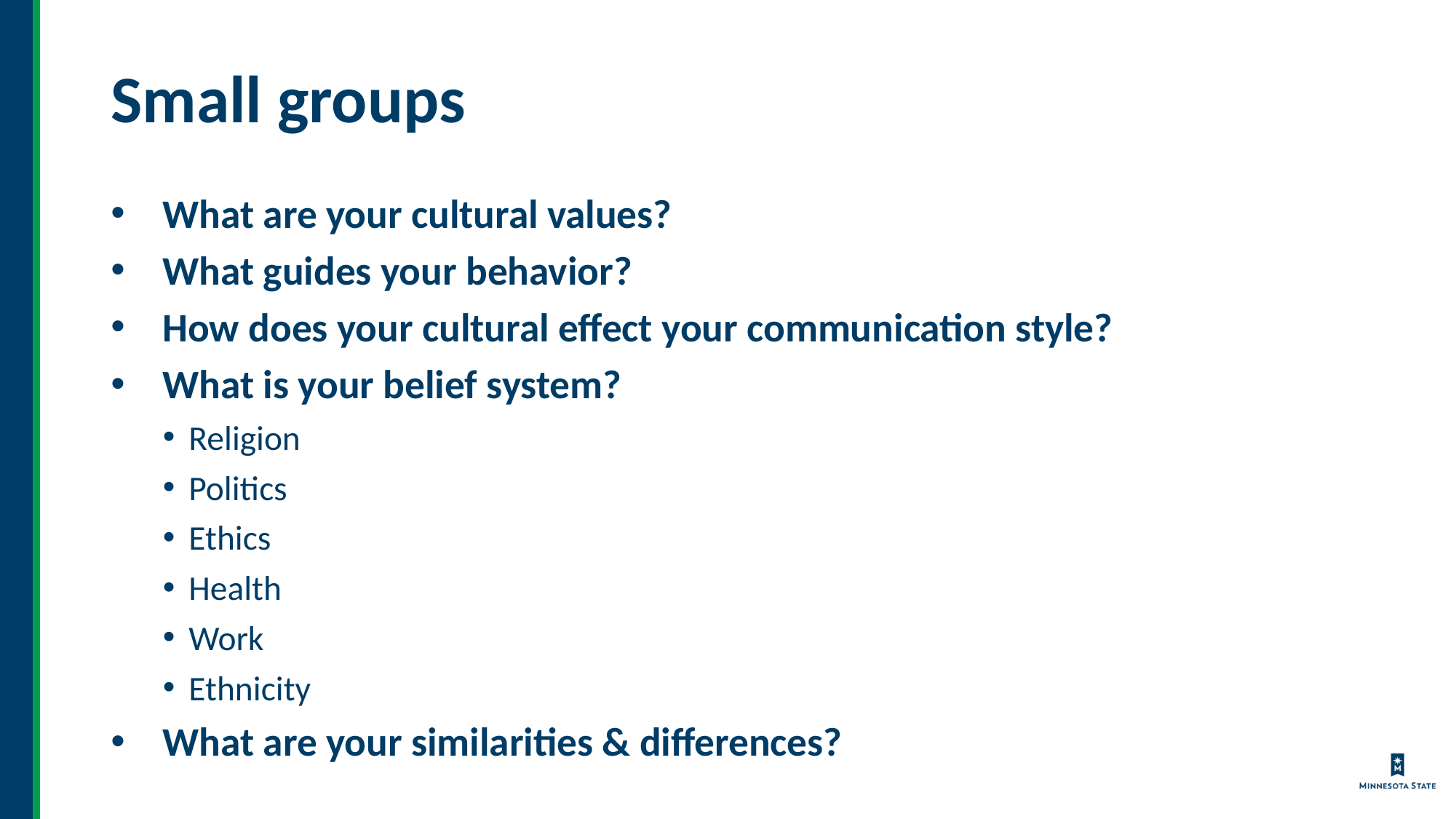

# Small groups
What are your cultural values?
What guides your behavior?
How does your cultural effect your communication style?
What is your belief system?
Religion
Politics
Ethics
Health
Work
Ethnicity
What are your similarities & differences?